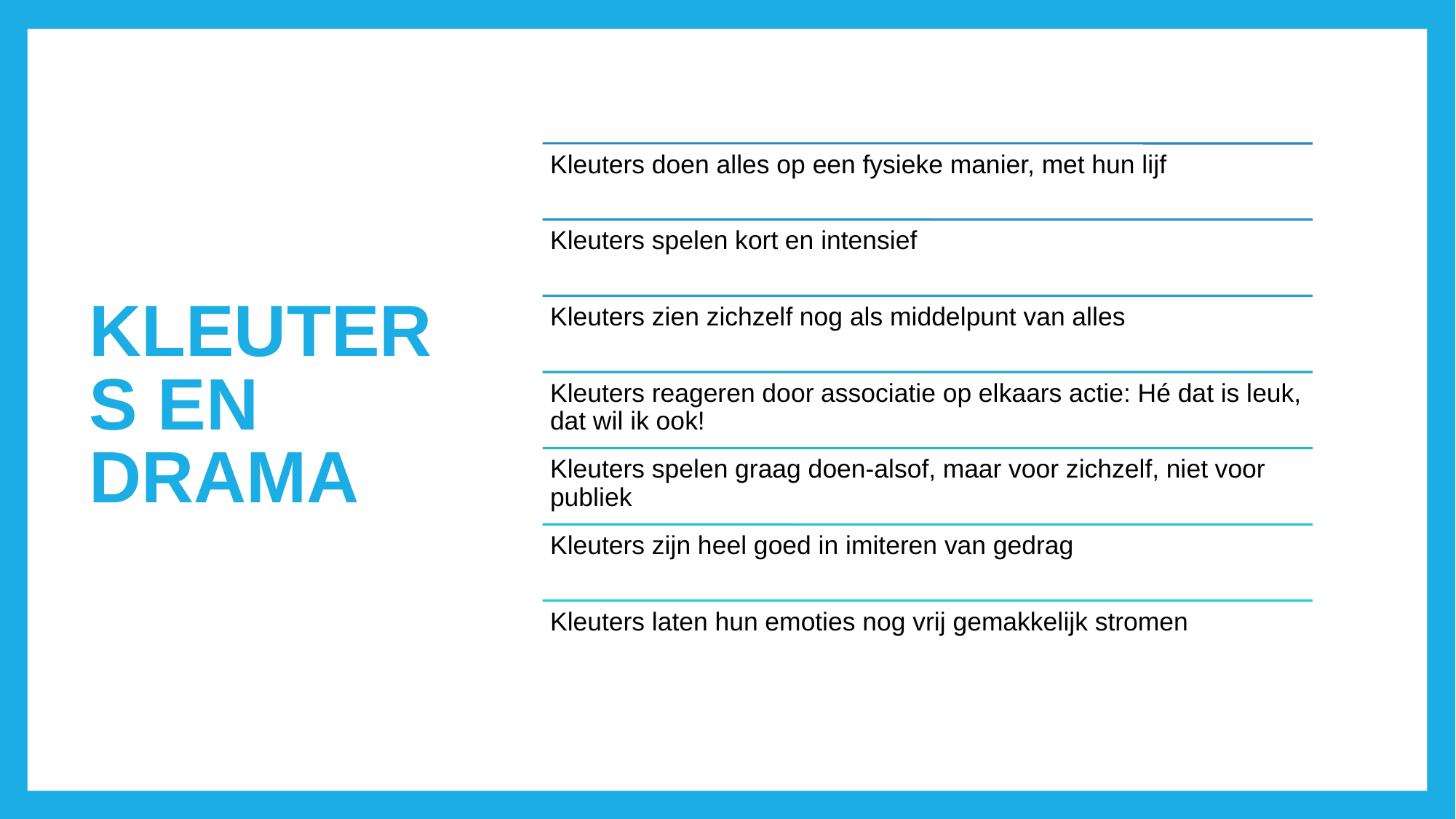

Kleuters en drama
Kleuters doen alles op een fysieke manier, met hun lijf
Kleuters spelen kort en intensief
Kleuters zien zichzelf nog als middelpunt van alles
Kleuters reageren door associatie op elkaars actie: Hé dat is leuk, dat wil ik ook!
Kleuters spelen graag doen-alsof, maar voor zichzelf, niet voor publiek
Kleuters zijn heel goed in imiteren van gedrag
Kleuters laten hun emoties nog vrij gemakkelijk stromen